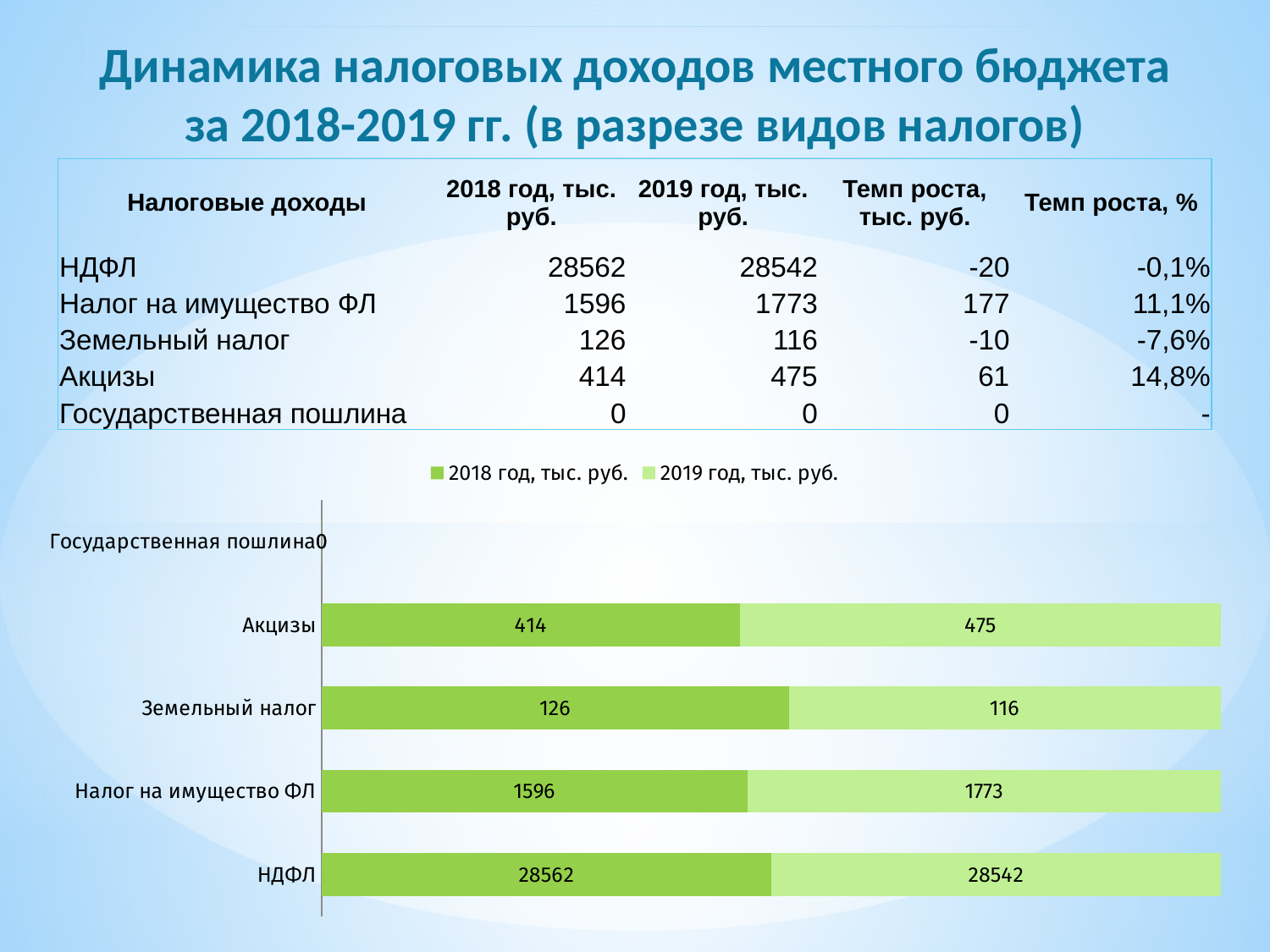

Динамика налоговых доходов местного бюджета
за 2018-2019 гг. (в разрезе видов налогов)
| Налоговые доходы | 2018 год, тыс. руб. | 2019 год, тыс. руб. | Темп роста, тыс. руб. | Темп роста, % |
| --- | --- | --- | --- | --- |
| НДФЛ | 28562 | 28542 | -20 | -0,1% |
| Налог на имущество ФЛ | 1596 | 1773 | 177 | 11,1% |
| Земельный налог | 126 | 116 | -10 | -7,6% |
| Акцизы | 414 | 475 | 61 | 14,8% |
| Государственная пошлина | 0 | 0 | 0 | - |

### Chart

| Category | 2018 год, тыс. руб. | 2019 год, тыс. руб. |
|---|---|---|
| НДФЛ | 28561.69135 | 28542.16863 |
| Налог на имущество ФЛ | 1595.92746 | 1773.2596 |
| Земельный налог | 125.76204 | 116.1622 |
| Акцизы | 413.94677 | 475.05637 |
| Государственная пошлина | 0.0 | 0.0 |